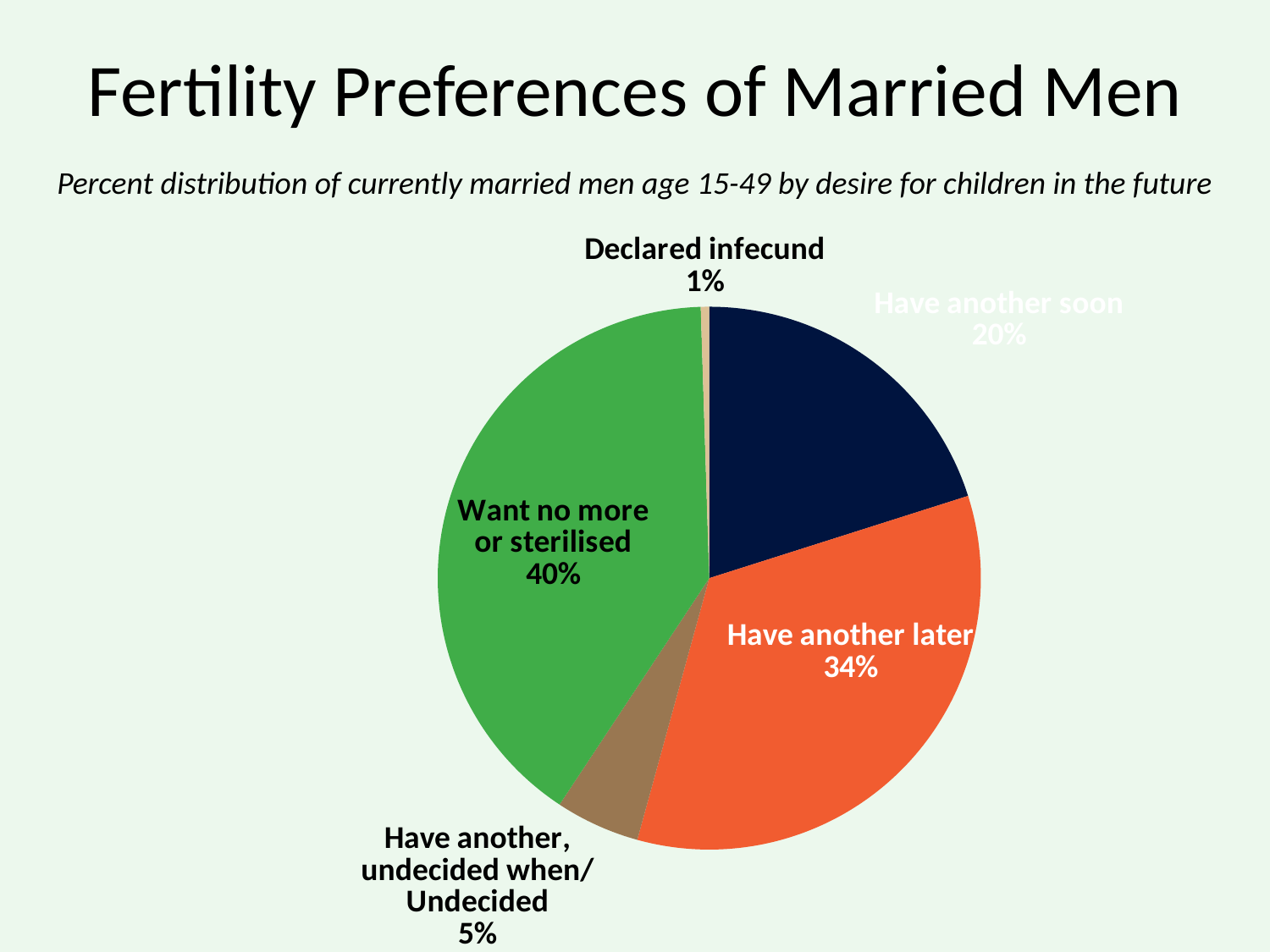

# Fertility Preferences of Married Men
Percent distribution of currently married men age 15-49 by desire for children in the future

### Chart

| Category | Sales |
|---|---|
| Have another soon | 20.0 |
| Have another later | 34.0 |
| Have another, undecided when/ Undecided | 5.0 |
| Want no more or sterilised | 40.0 |
| Declared infecund | 0.5 |